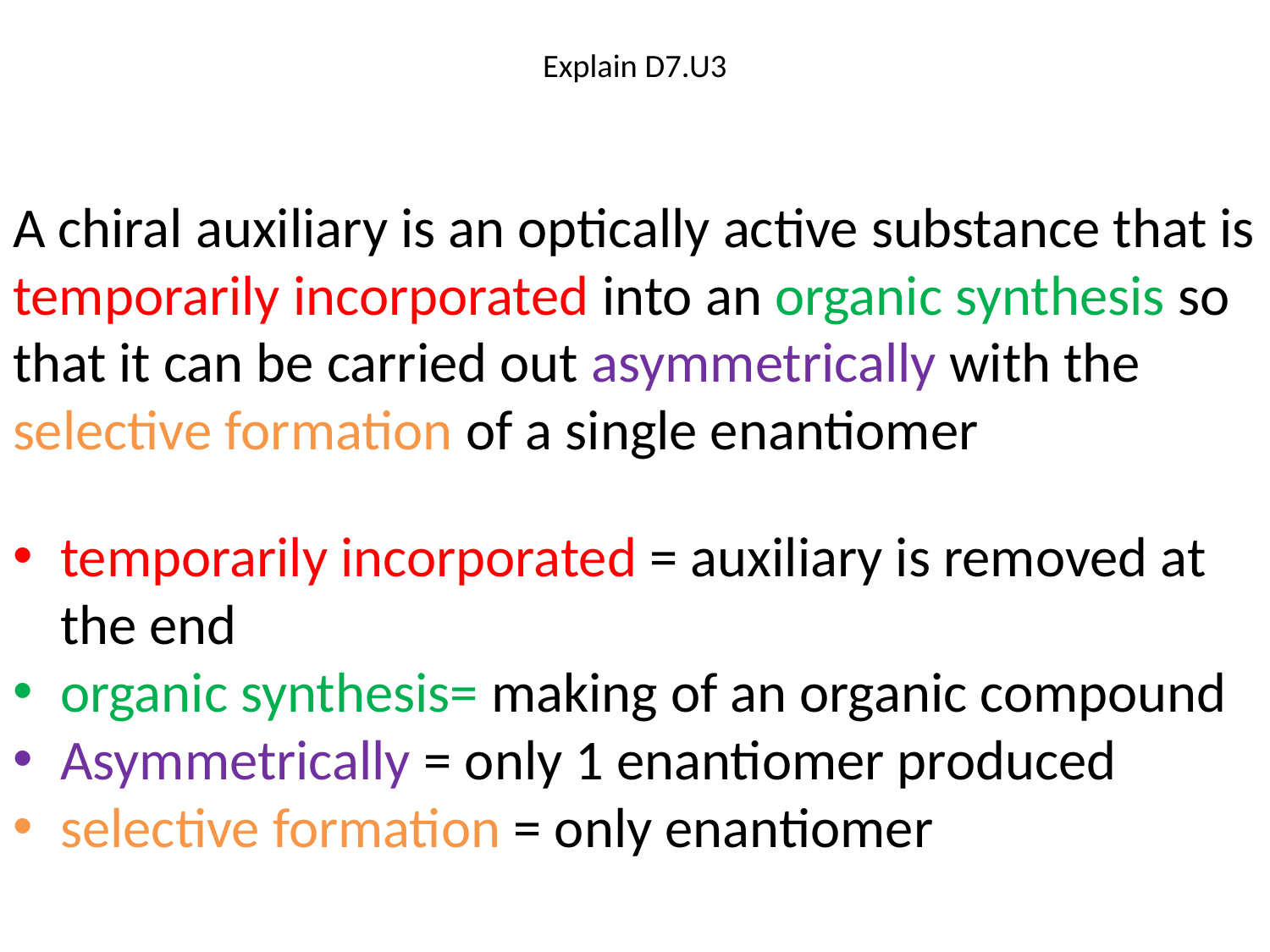

# Explain D7.U3
A chiral auxiliary is an optically active substance that is temporarily incorporated into an organic synthesis so that it can be carried out asymmetrically with the selective formation of a single enantiomer

temporarily incorporated = auxiliary is removed at the end
organic synthesis= making of an organic compound
Asymmetrically = only 1 enantiomer produced
selective formation = only enantiomer